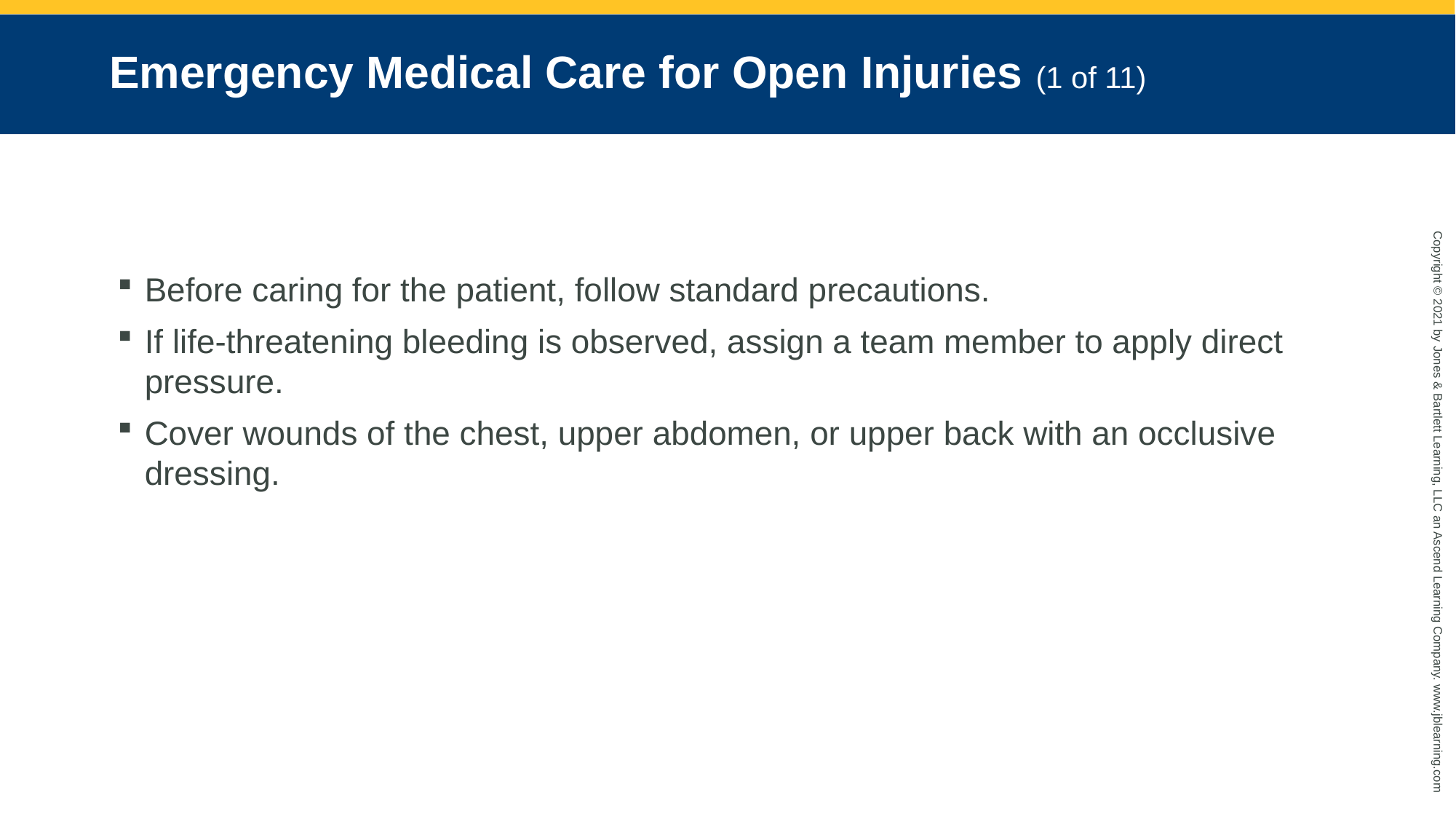

# Emergency Medical Care for Open Injuries (1 of 11)
Before caring for the patient, follow standard precautions.
If life-threatening bleeding is observed, assign a team member to apply direct pressure.
Cover wounds of the chest, upper abdomen, or upper back with an occlusive dressing.